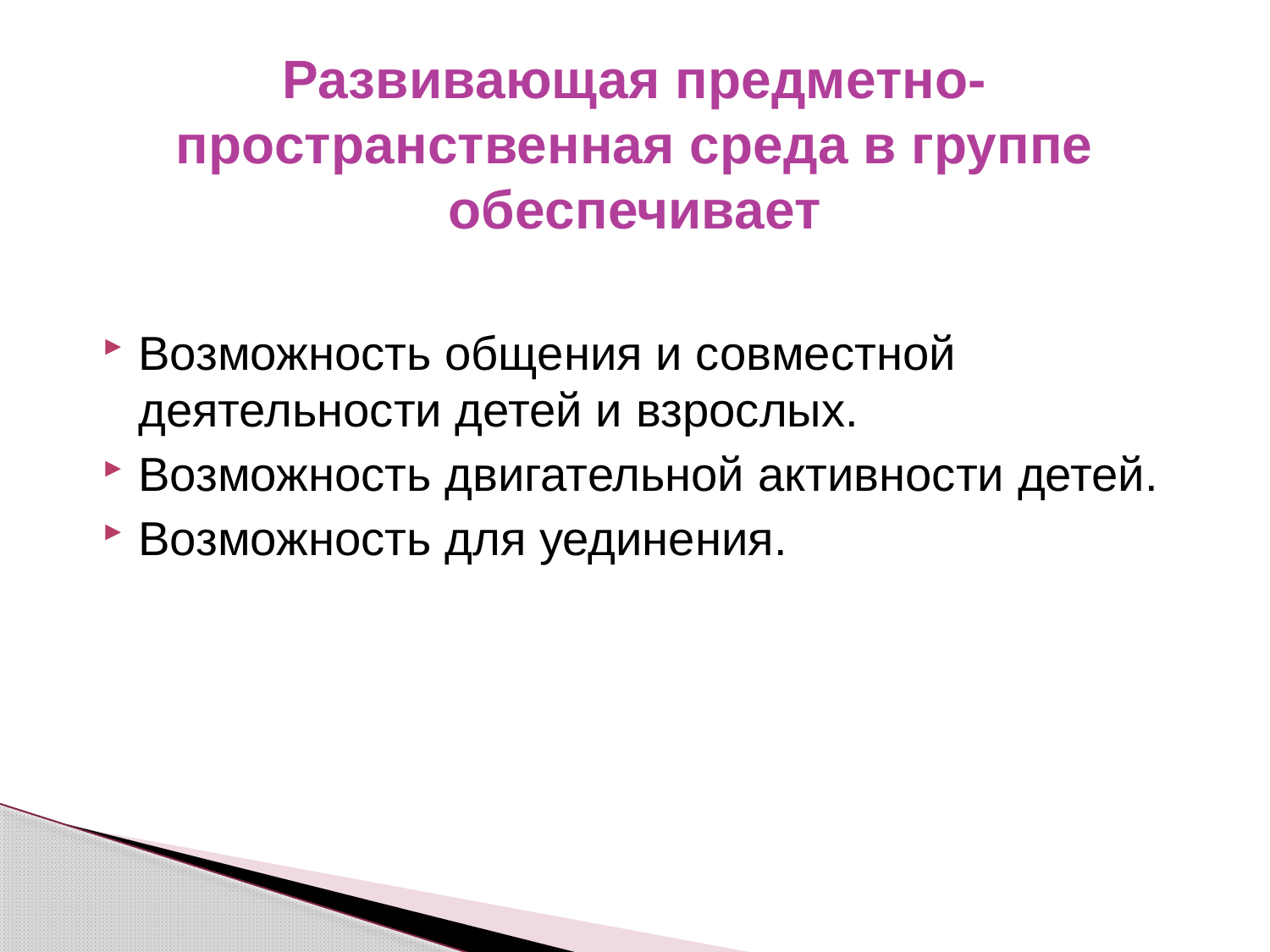

# Развивающая предметно- пространственная среда в группе обеспечивает
Возможность общения и совместной деятельности детей и взрослых.
Возможность двигательной активности детей.
Возможность для уединения.